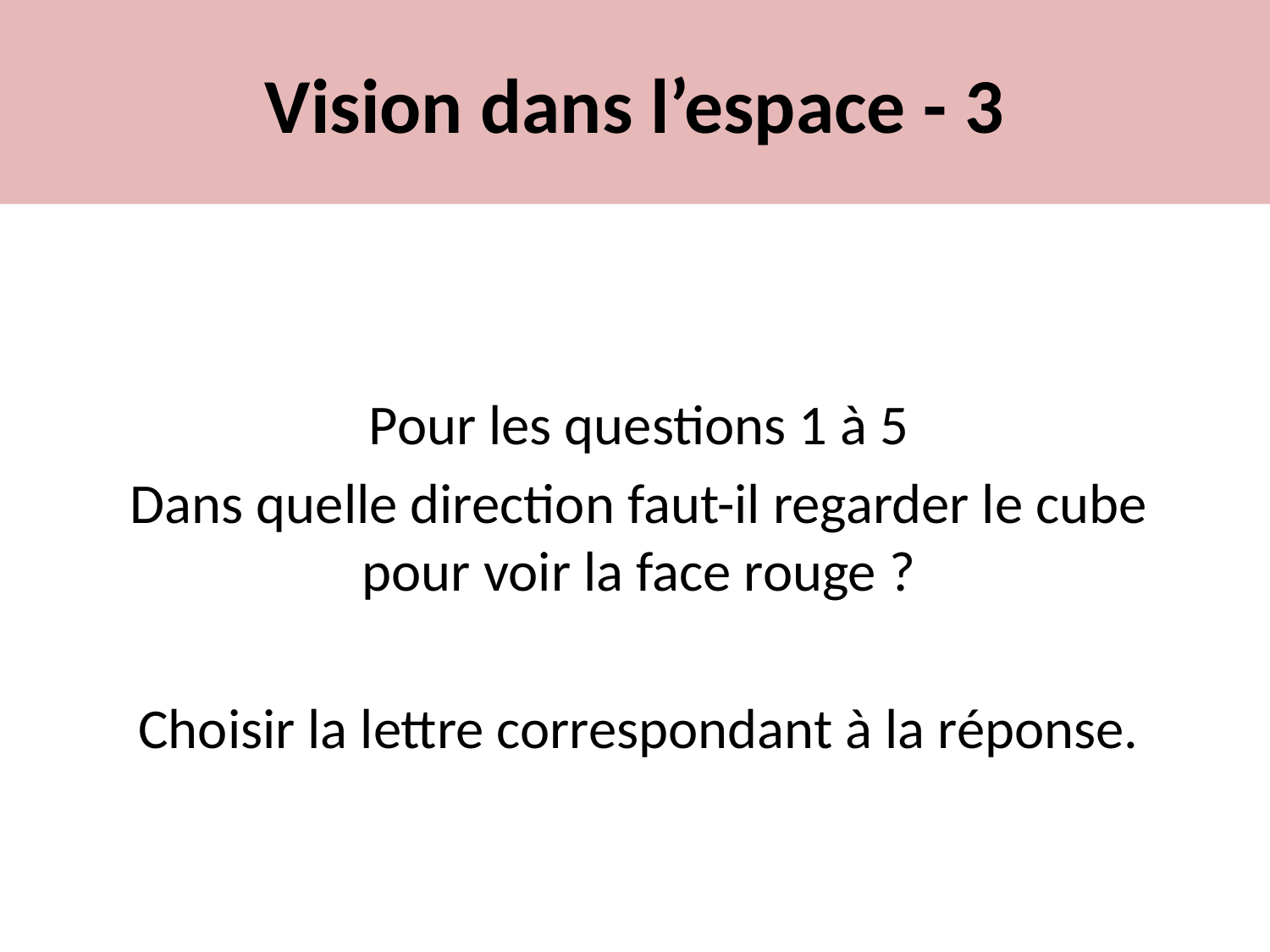

# Vision dans l’espace - 3
Pour les questions 1 à 5
Dans quelle direction faut-il regarder le cube pour voir la face rouge ?

Choisir la lettre correspondant à la réponse.